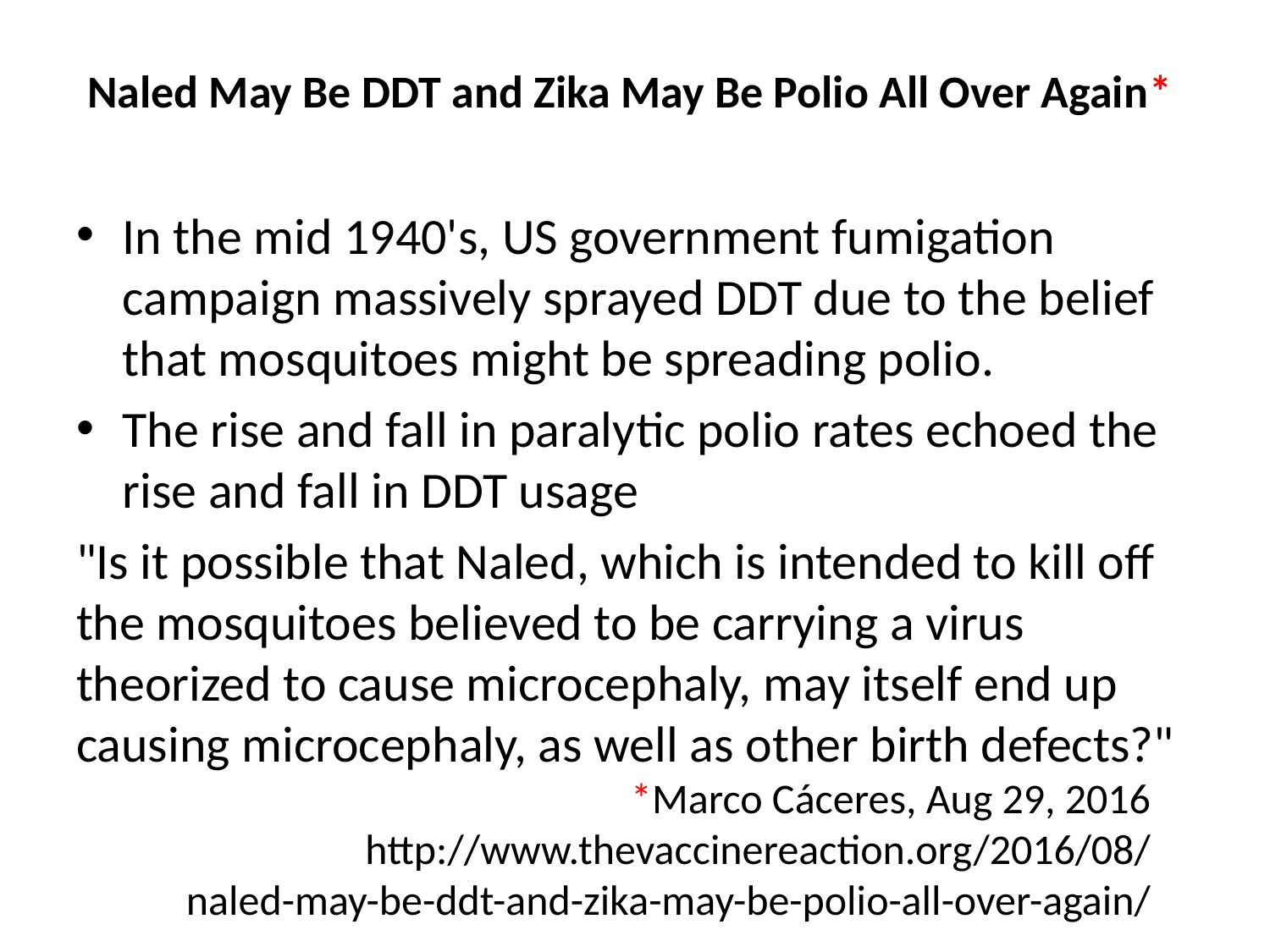

# Naled May Be DDT and Zika May Be Polio All Over Again*
In the mid 1940's, US government fumigation campaign massively sprayed DDT due to the belief that mosquitoes might be spreading polio.
The rise and fall in paralytic polio rates echoed the rise and fall in DDT usage
"Is it possible that Naled, which is intended to kill off the mosquitoes believed to be carrying a virus theorized to cause microcephaly, may itself end up causing microcephaly, as well as other birth defects?"
*Marco Cáceres, Aug 29, 2016
http://www.thevaccinereaction.org/2016/08/
naled-may-be-ddt-and-zika-may-be-polio-all-over-again/